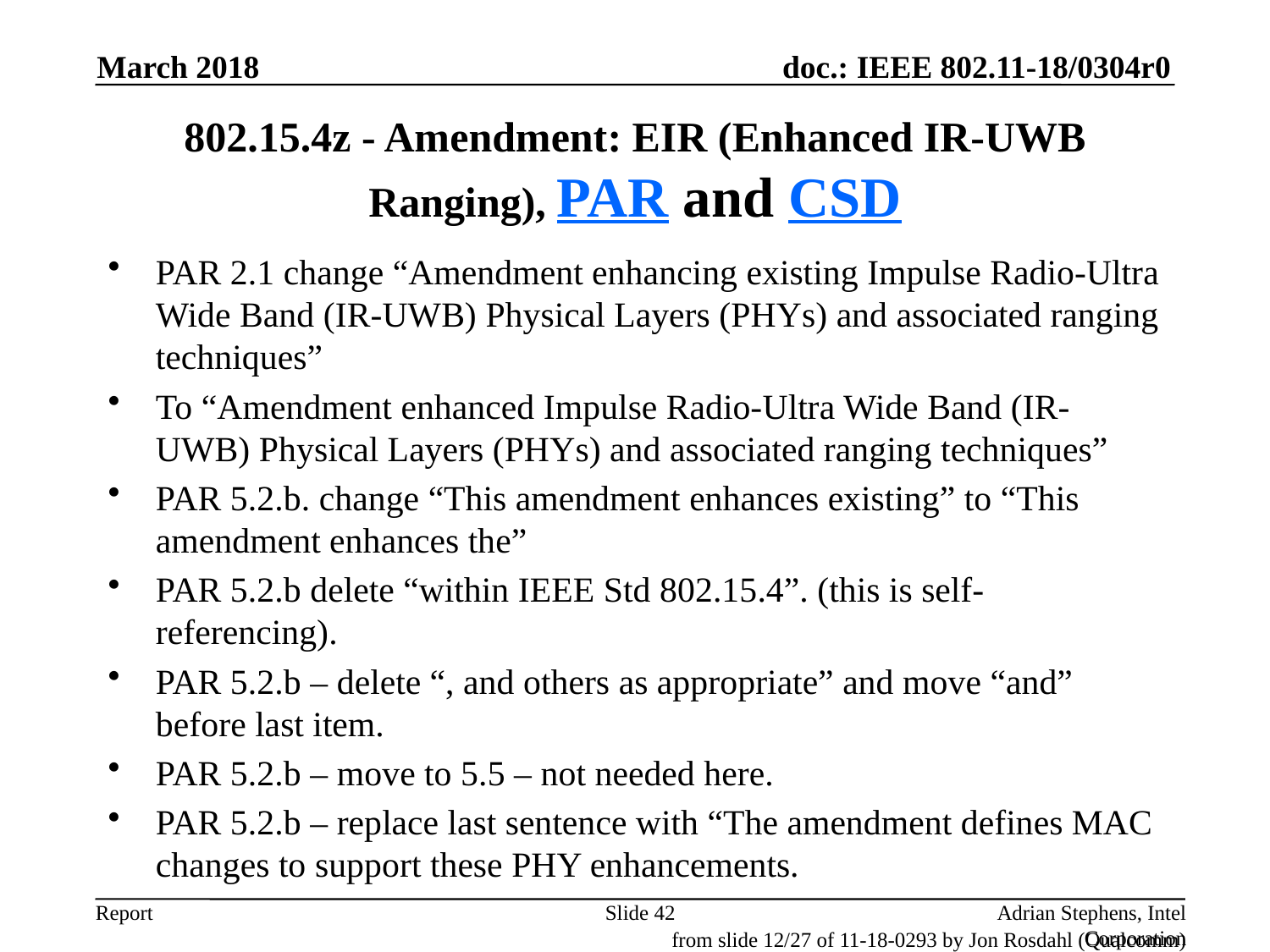

March 2018
# 802.15.4z - Amendment: EIR (Enhanced IR-UWB Ranging), PAR and CSD
PAR 2.1 change “Amendment enhancing existing Impulse Radio-Ultra Wide Band (IR-UWB) Physical Layers (PHYs) and associated ranging techniques”
To “Amendment enhanced Impulse Radio-Ultra Wide Band (IR-UWB) Physical Layers (PHYs) and associated ranging techniques”
PAR 5.2.b. change “This amendment enhances existing” to “This amendment enhances the”
PAR 5.2.b delete “within IEEE Std 802.15.4”. (this is self-referencing).
PAR 5.2.b – delete “, and others as appropriate” and move “and” before last item.
PAR 5.2.b – move to 5.5 – not needed here.
PAR 5.2.b – replace last sentence with “The amendment defines MAC changes to support these PHY enhancements.
Slide 42
Adrian Stephens, Intel Corporation
from slide 12/27 of 11-18-0293 by Jon Rosdahl (Qualcomm)